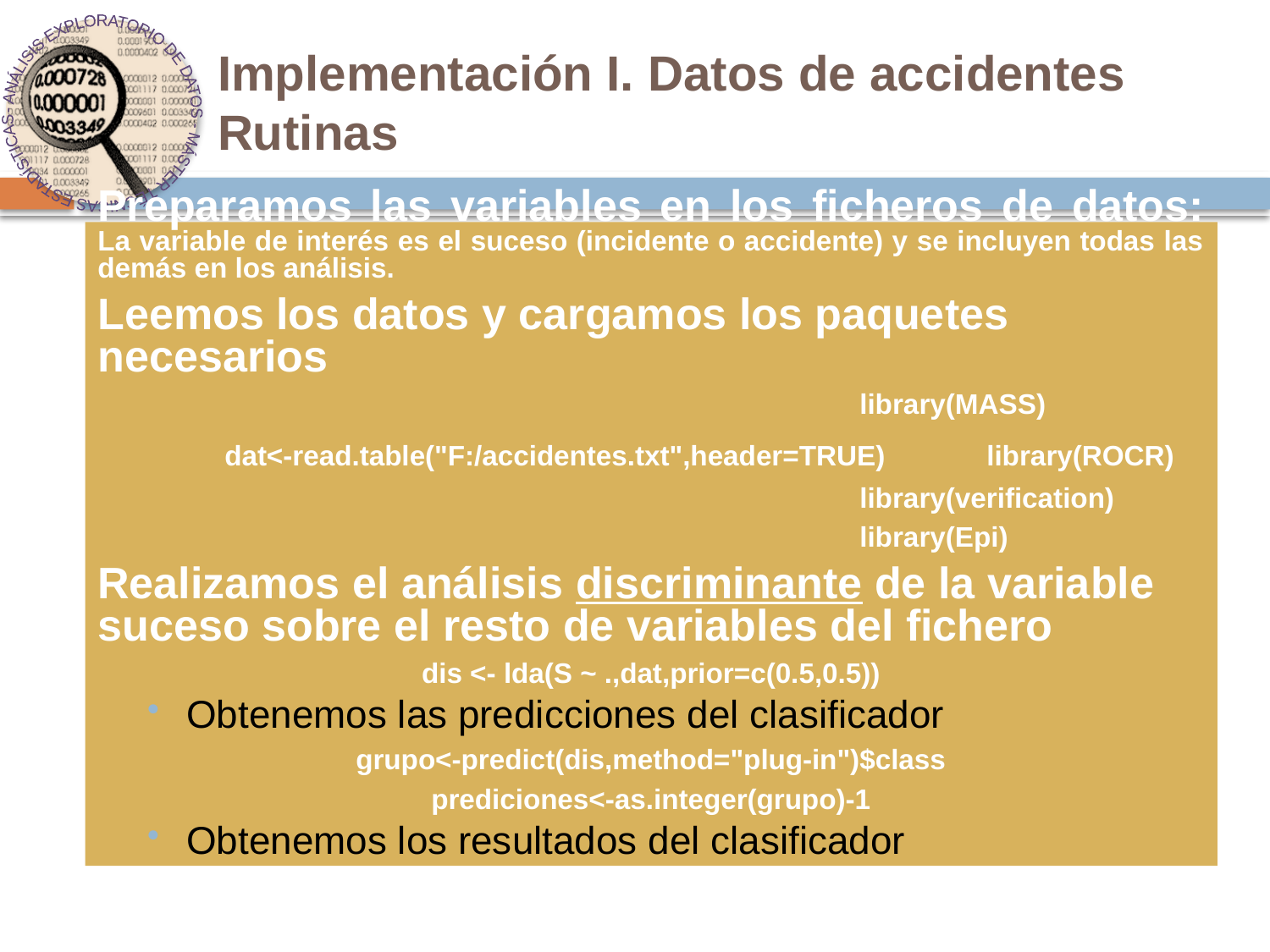

Implementación I. Datos de accidentes
Rutinas
Preparamos las variables en los ficheros de datos: La variable de interés es el suceso (incidente o accidente) y se incluyen todas las demás en los análisis.
Leemos los datos y cargamos los paquetes necesarios
						library(MASS)
	dat<-read.table("F:/accidentes.txt",header=TRUE) 	library(ROCR)
						library(verification)
						library(Epi)
Realizamos el análisis discriminante de la variable suceso sobre el resto de variables del fichero
dis <- lda(S ~ .,dat,prior=c(0.5,0.5))
Obtenemos las predicciones del clasificador
grupo<-predict(dis,method="plug-in")$class
prediciones<-as.integer(grupo)-1
Obtenemos los resultados del clasificador
table(grupo,dat$S)